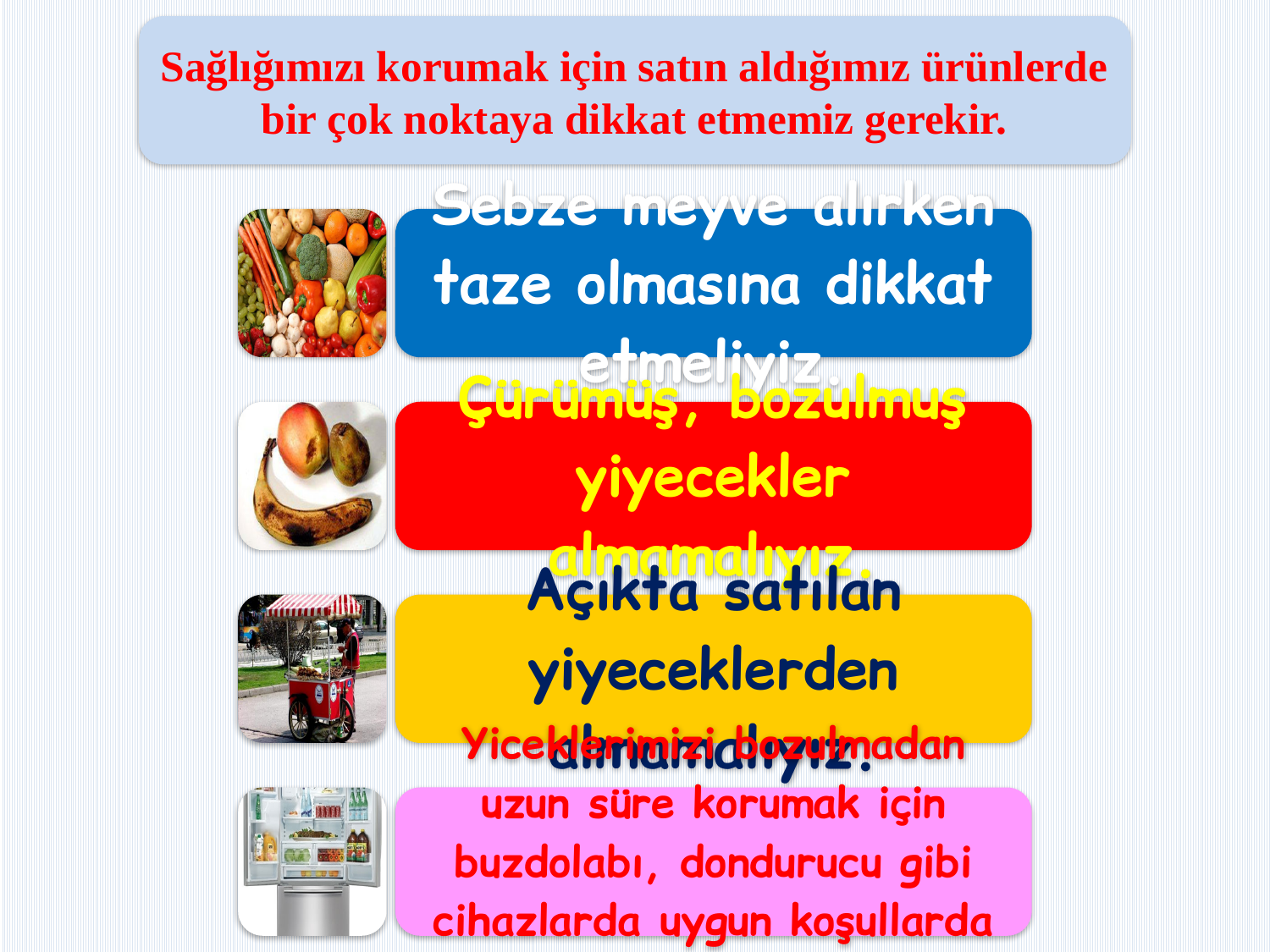

Sağlığımızı korumak için satın aldığımız ürünlerde bir çok noktaya dikkat etmemiz gerekir.
Sebze meyve alırken taze olmasına dikkat etmeliyiz.
Çürümüş, bozulmuş yiyecekler almamalıyız.